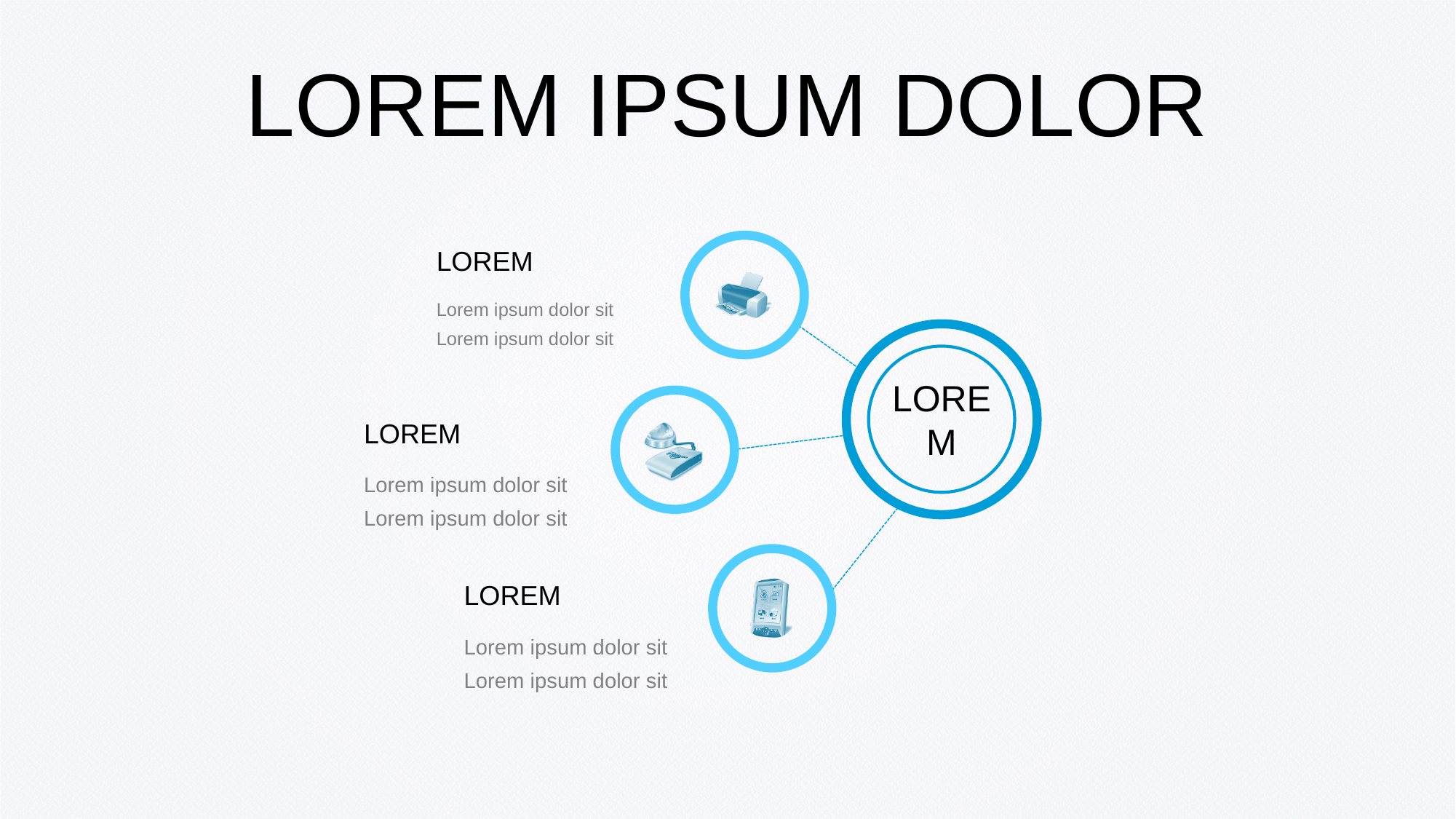

# LOREM IPSUM DOLOR

LOREM

Lorem ipsum dolor sit
Lorem ipsum dolor sit

LOREM

LOREM

Lorem ipsum dolor sit
Lorem ipsum dolor sit

LOREM
Lorem ipsum dolor sit
Lorem ipsum dolor sit